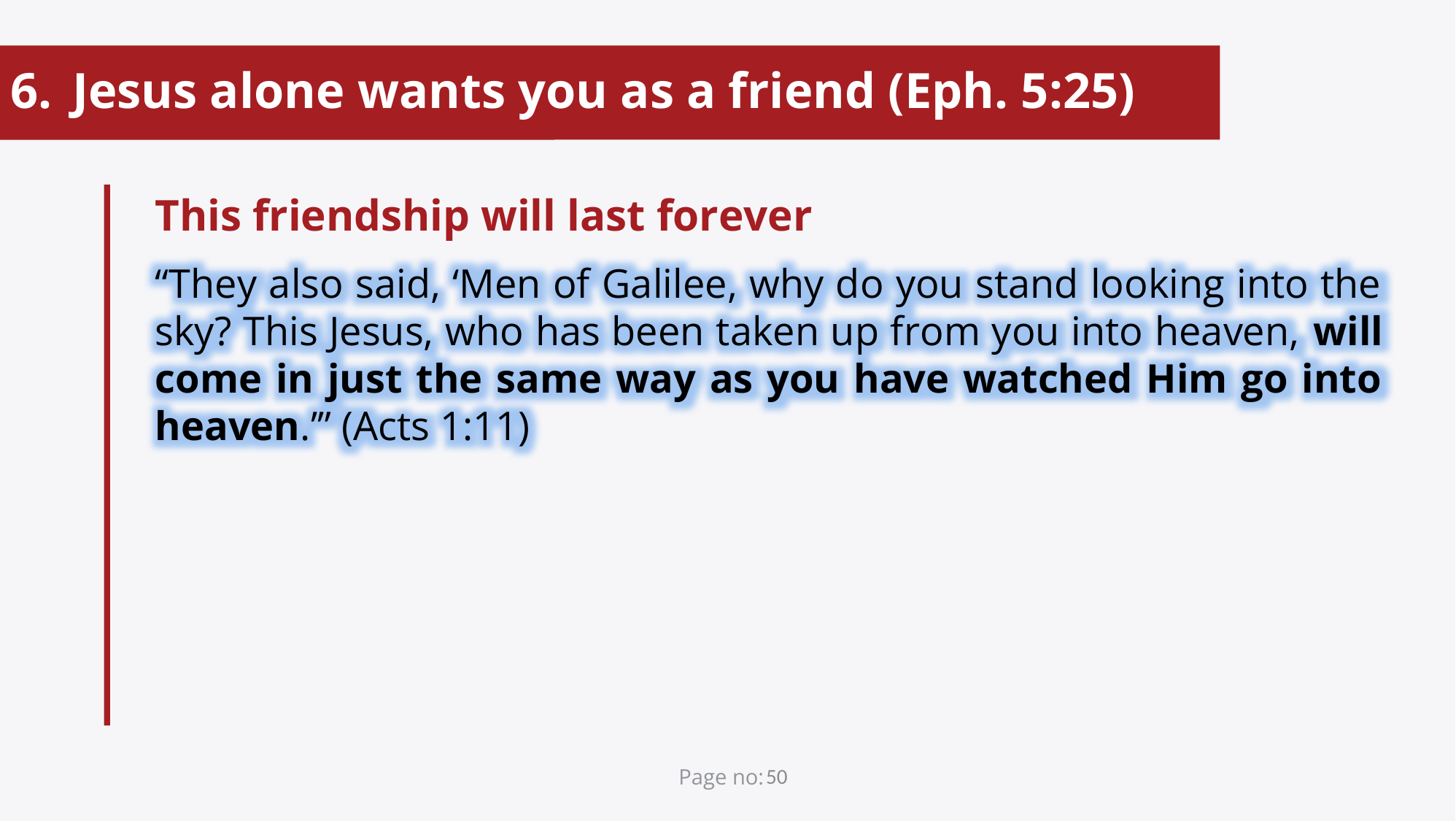

Jesus alone wants you as a friend (Eph. 5:25)

This friendship will last forever
“They also said, ‘Men of Galilee, why do you stand looking into the sky? This Jesus, who has been taken up from you into heaven, will come in just the same way as you have watched Him go into heaven.’” (Acts 1:11)